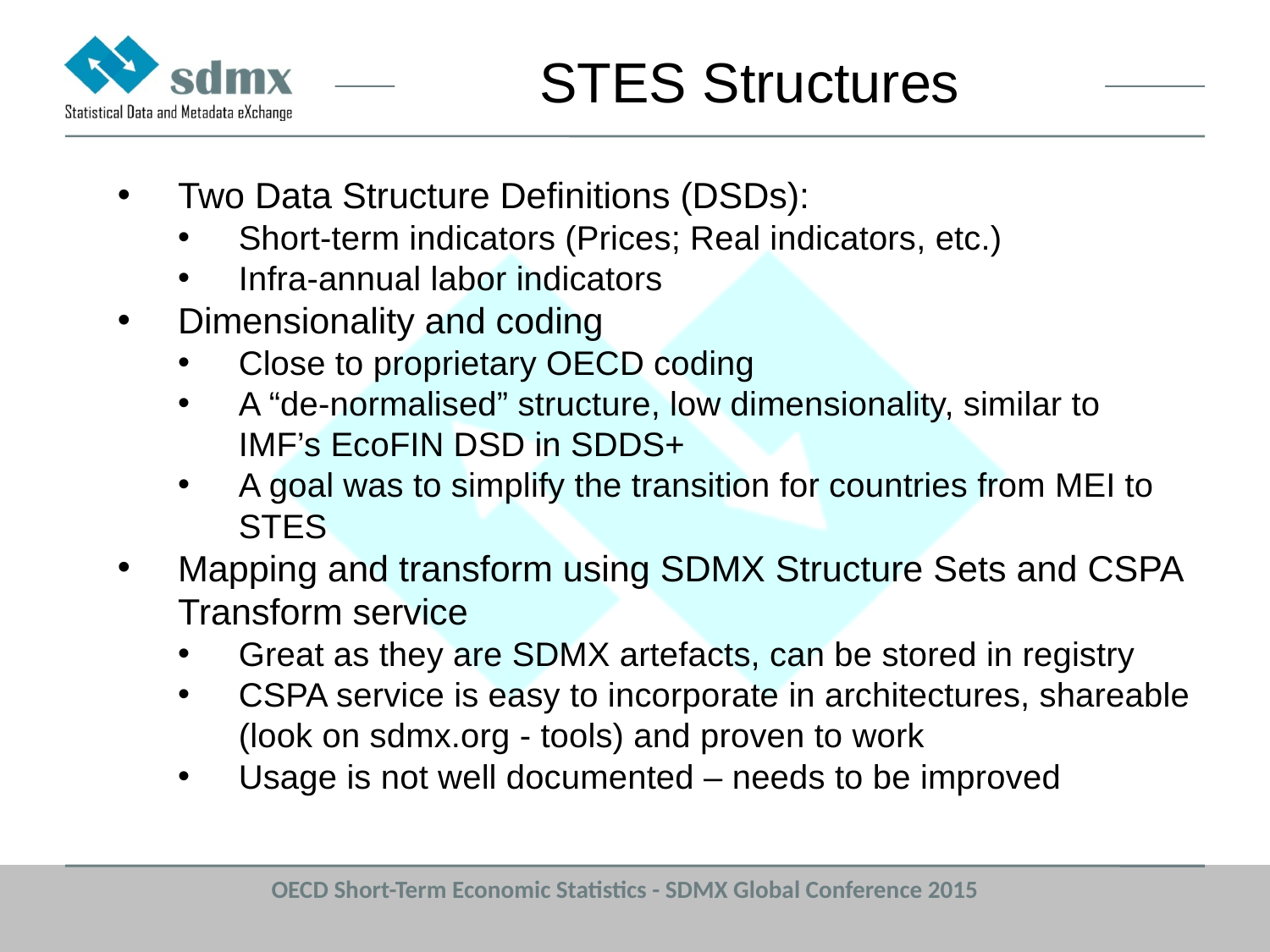

STES Structures
Two Data Structure Definitions (DSDs):
Short-term indicators (Prices; Real indicators, etc.)
Infra-annual labor indicators
Dimensionality and coding
Close to proprietary OECD coding
A “de-normalised” structure, low dimensionality, similar to IMF’s EcoFIN DSD in SDDS+
A goal was to simplify the transition for countries from MEI to STES
Mapping and transform using SDMX Structure Sets and CSPA Transform service
Great as they are SDMX artefacts, can be stored in registry
CSPA service is easy to incorporate in architectures, shareable (look on sdmx.org - tools) and proven to work
Usage is not well documented – needs to be improved

OECD Short-Term Economic Statistics - SDMX Global Conference 2015